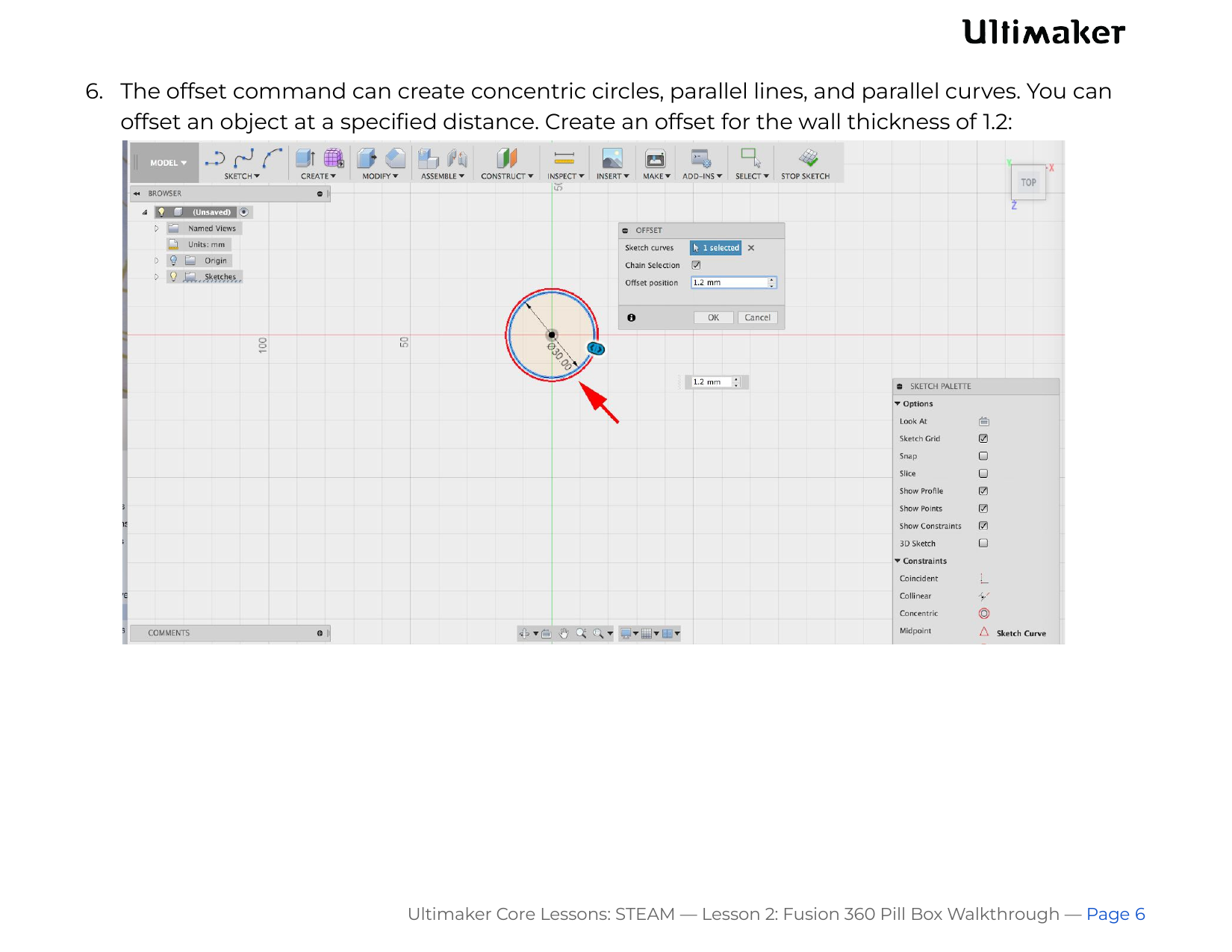

6.	The offset command can create concentric circles, parallel lines, and parallel curves. You can  offset an object at a specified distance. Create an offset for the wall thickness of 1.2:

Ultimaker Core Lessons: STEAM — Lesson 2: Fusion 360 Pill Box Walkthrough — Page 6